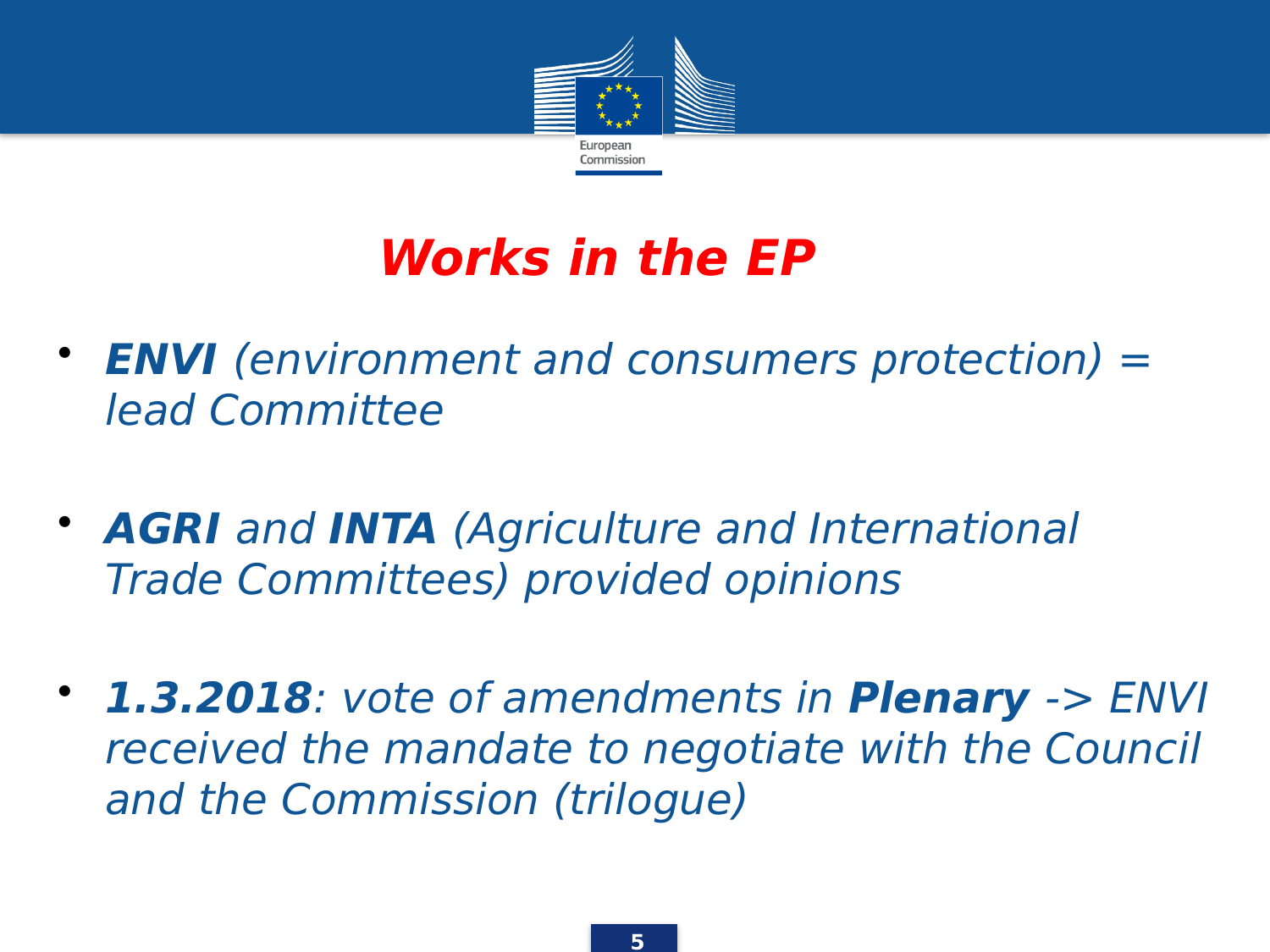

# Works in the EP
ENVI (environment and consumers protection) = lead Committee

AGRI and INTA (Agriculture and International Trade Committees) provided opinions

1.3.2018: vote of amendments in Plenary -> ENVI received the mandate to negotiate with the Council and the Commission (trilogue)